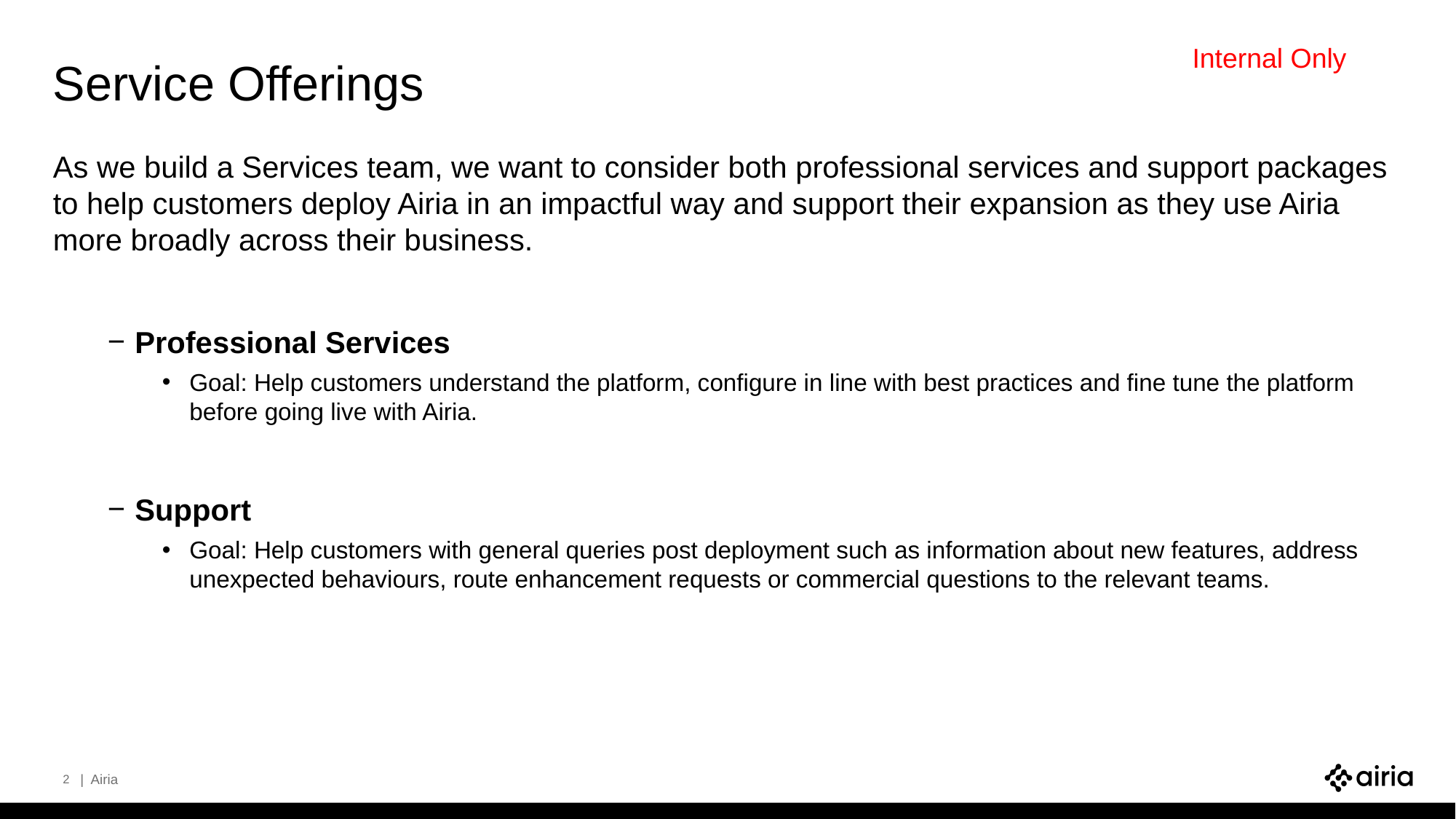

Internal Only
# Service Offerings
As we build a Services team, we want to consider both professional services and support packages to help customers deploy Airia in an impactful way and support their expansion as they use Airia more broadly across their business.

Professional Services
Goal: Help customers understand the platform, configure in line with best practices and fine tune the platform before going live with Airia.

Support
Goal: Help customers with general queries post deployment such as information about new features, address unexpected behaviours, route enhancement requests or commercial questions to the relevant teams.
2
|  Airia